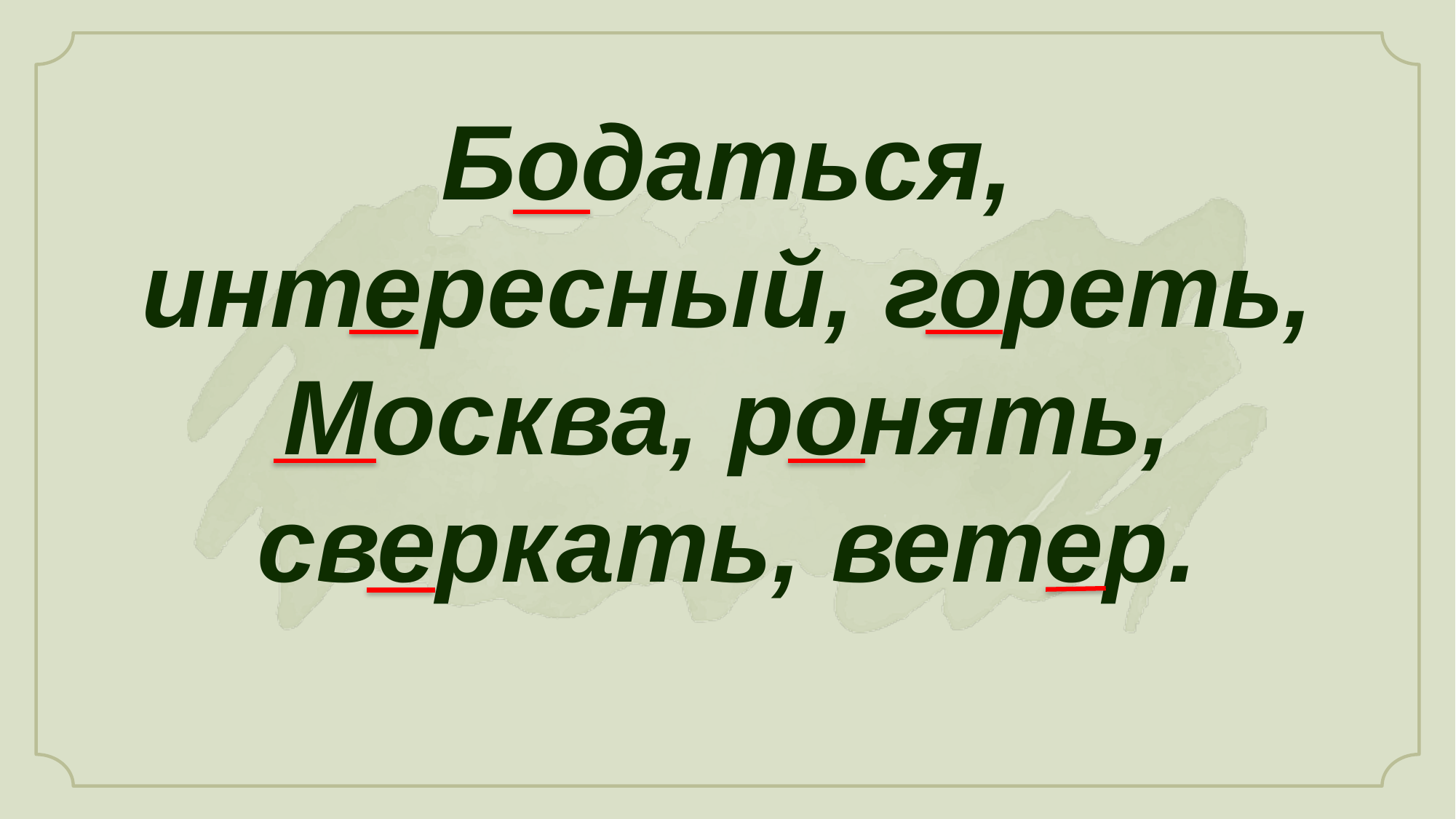

Бодаться, интересный, гореть, Москва, ронять, сверкать, ветер.